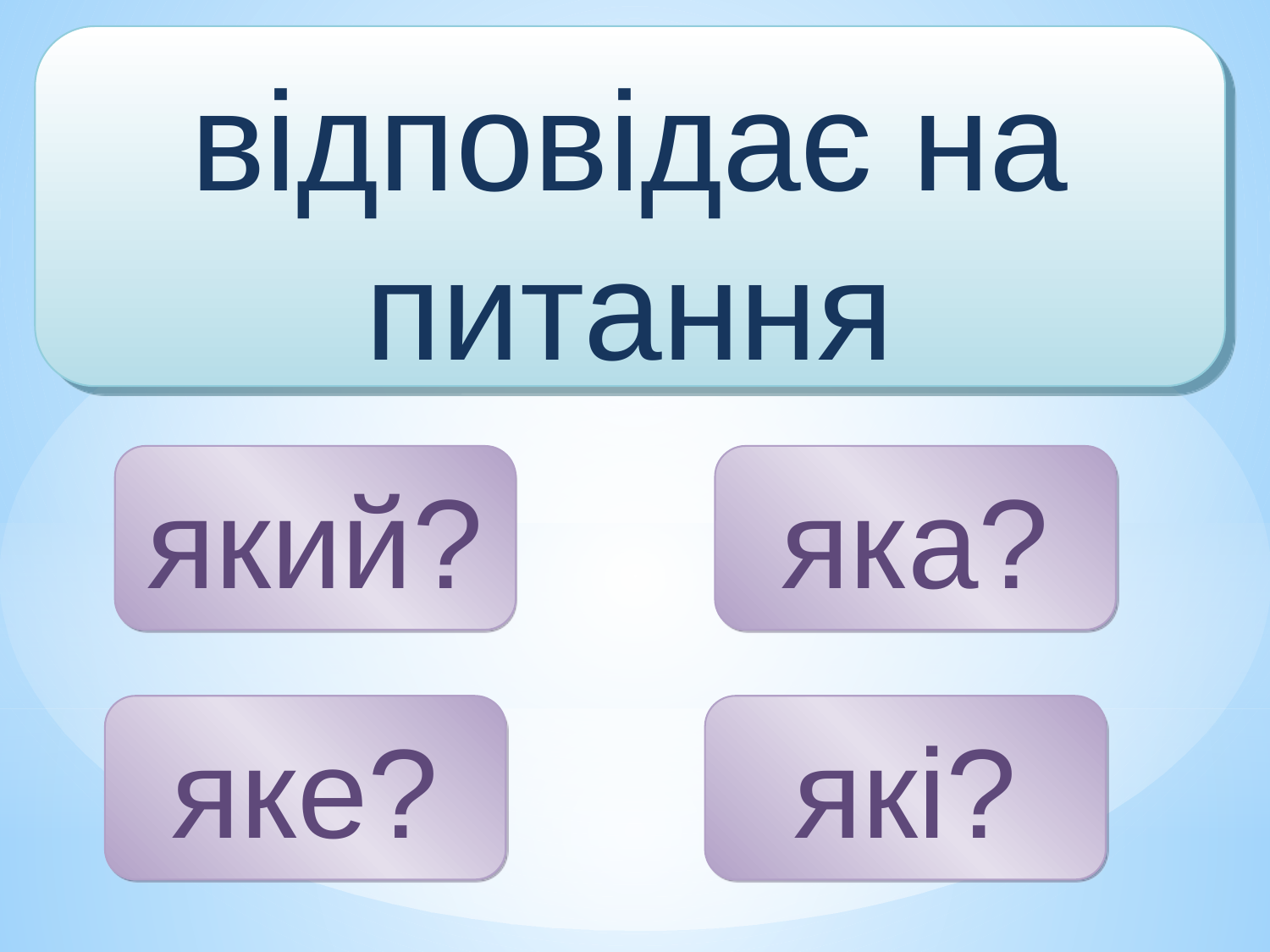

відповідає на питання
який?
яка?
яке?
які?